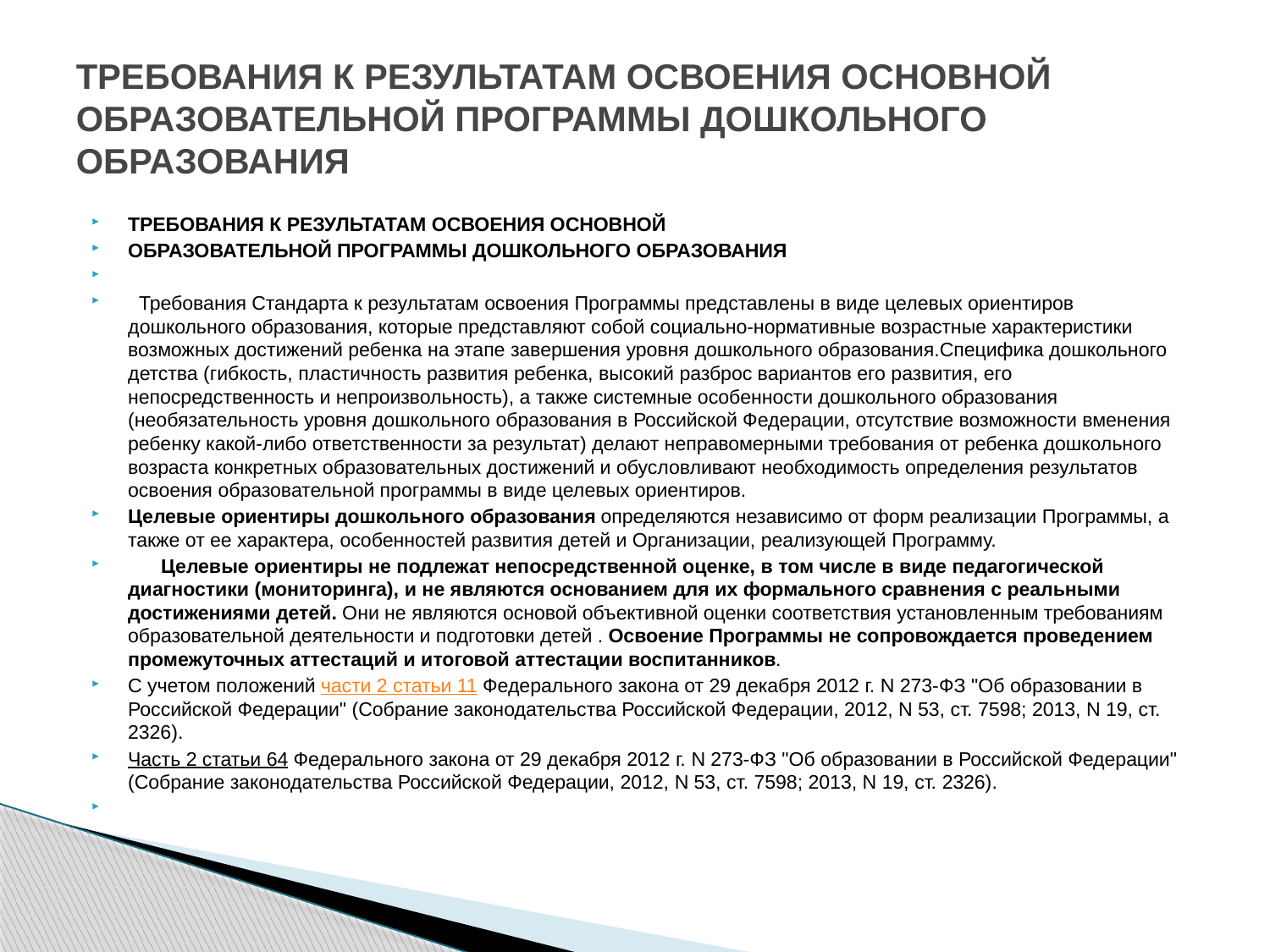

# ТРЕБОВАНИЯ К РЕЗУЛЬТАТАМ ОСВОЕНИЯ ОСНОВНОЙ ОБРАЗОВАТЕЛЬНОЙ ПРОГРАММЫ ДОШКОЛЬНОГО ОБРАЗОВАНИЯ
ТРЕБОВАНИЯ К РЕЗУЛЬТАТАМ ОСВОЕНИЯ ОСНОВНОЙ
ОБРАЗОВАТЕЛЬНОЙ ПРОГРАММЫ ДОШКОЛЬНОГО ОБРАЗОВАНИЯ

  Требования Стандарта к результатам освоения Программы представлены в виде целевых ориентиров дошкольного образования, которые представляют собой социально-нормативные возрастные характеристики возможных достижений ребенка на этапе завершения уровня дошкольного образования.Специфика дошкольного детства (гибкость, пластичность развития ребенка, высокий разброс вариантов его развития, его непосредственность и непроизвольность), а также системные особенности дошкольного образования (необязательность уровня дошкольного образования в Российской Федерации, отсутствие возможности вменения ребенку какой-либо ответственности за результат) делают неправомерными требования от ребенка дошкольного возраста конкретных образовательных достижений и обусловливают необходимость определения результатов освоения образовательной программы в виде целевых ориентиров.
Целевые ориентиры дошкольного образования определяются независимо от форм реализации Программы, а также от ее характера, особенностей развития детей и Организации, реализующей Программу.
      Целевые ориентиры не подлежат непосредственной оценке, в том числе в виде педагогической диагностики (мониторинга), и не являются основанием для их формального сравнения с реальными достижениями детей. Они не являются основой объективной оценки соответствия установленным требованиям образовательной деятельности и подготовки детей . Освоение Программы не сопровождается проведением промежуточных аттестаций и итоговой аттестации воспитанников.
С учетом положений части 2 статьи 11 Федерального закона от 29 декабря 2012 г. N 273-ФЗ "Об образовании в Российской Федерации" (Собрание законодательства Российской Федерации, 2012, N 53, ст. 7598; 2013, N 19, ст. 2326).
Часть 2 статьи 64 Федерального закона от 29 декабря 2012 г. N 273-ФЗ "Об образовании в Российской Федерации" (Собрание законодательства Российской Федерации, 2012, N 53, ст. 7598; 2013, N 19, ст. 2326).